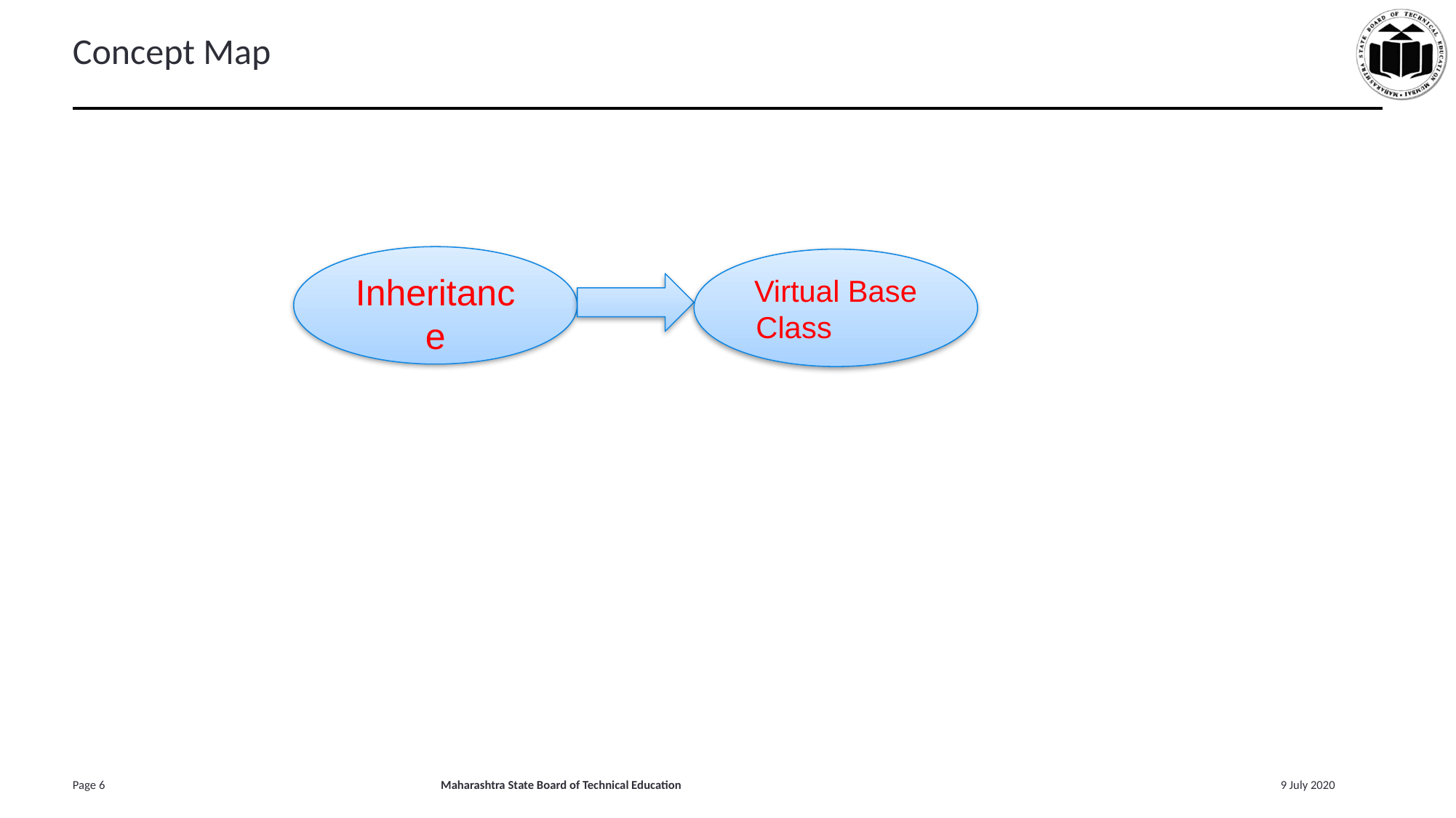

# Concept Map

Inheritance
Virtual Base Class